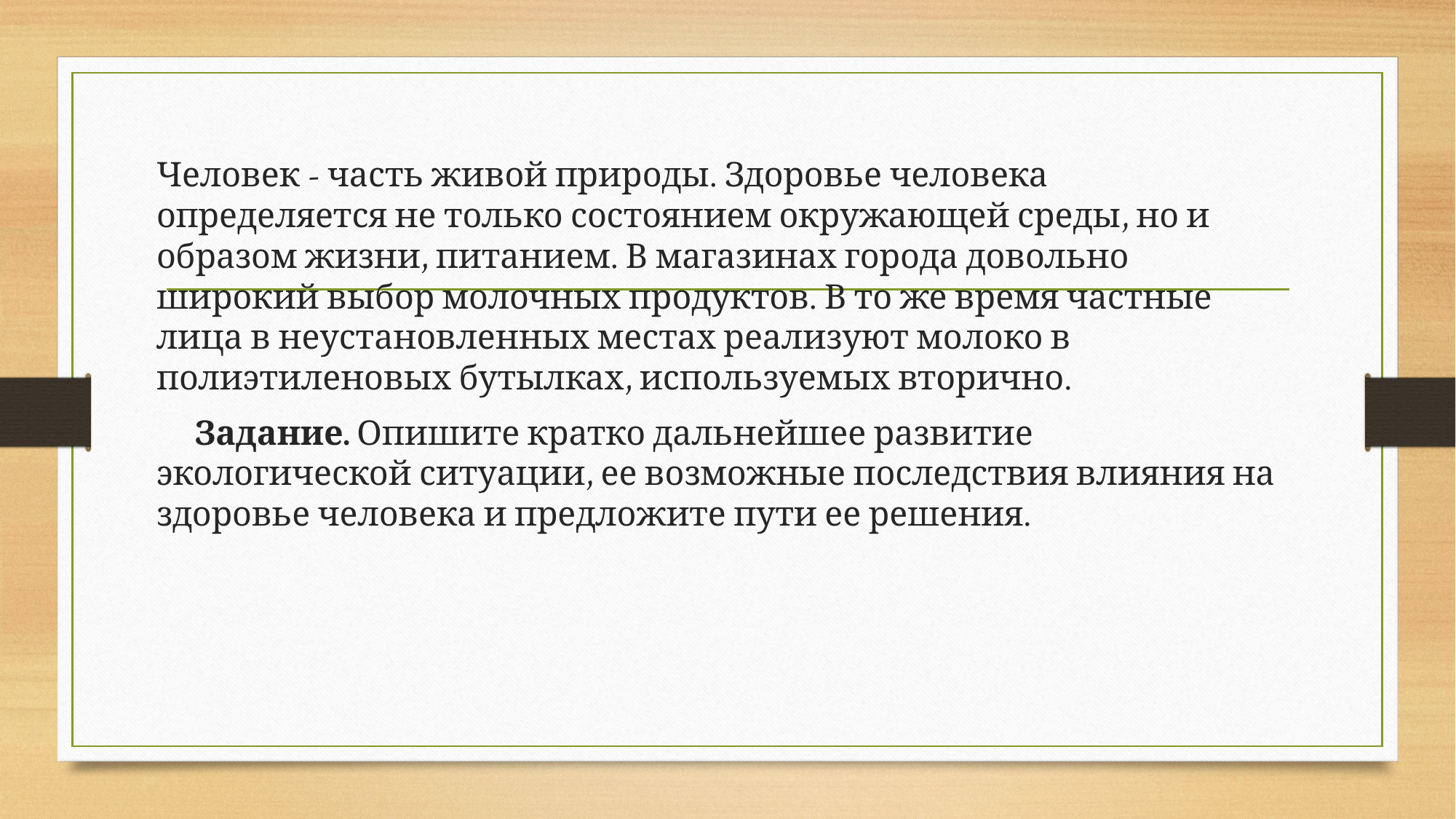

#
Человек - часть живой природы. Здоровье человека определяется не только состоянием окружающей среды, но и образом жизни, питанием. В магазинах города довольно широкий выбор молочных продуктов. В то же время частные лица в неустановленных местах реализуют молоко в полиэтиленовых бутылках, используемых вторично.
     Задание. Опишите кратко дальнейшее развитие экологической ситуации, ее возможные последствия влияния на здоровье человека и предложите пути ее решения.